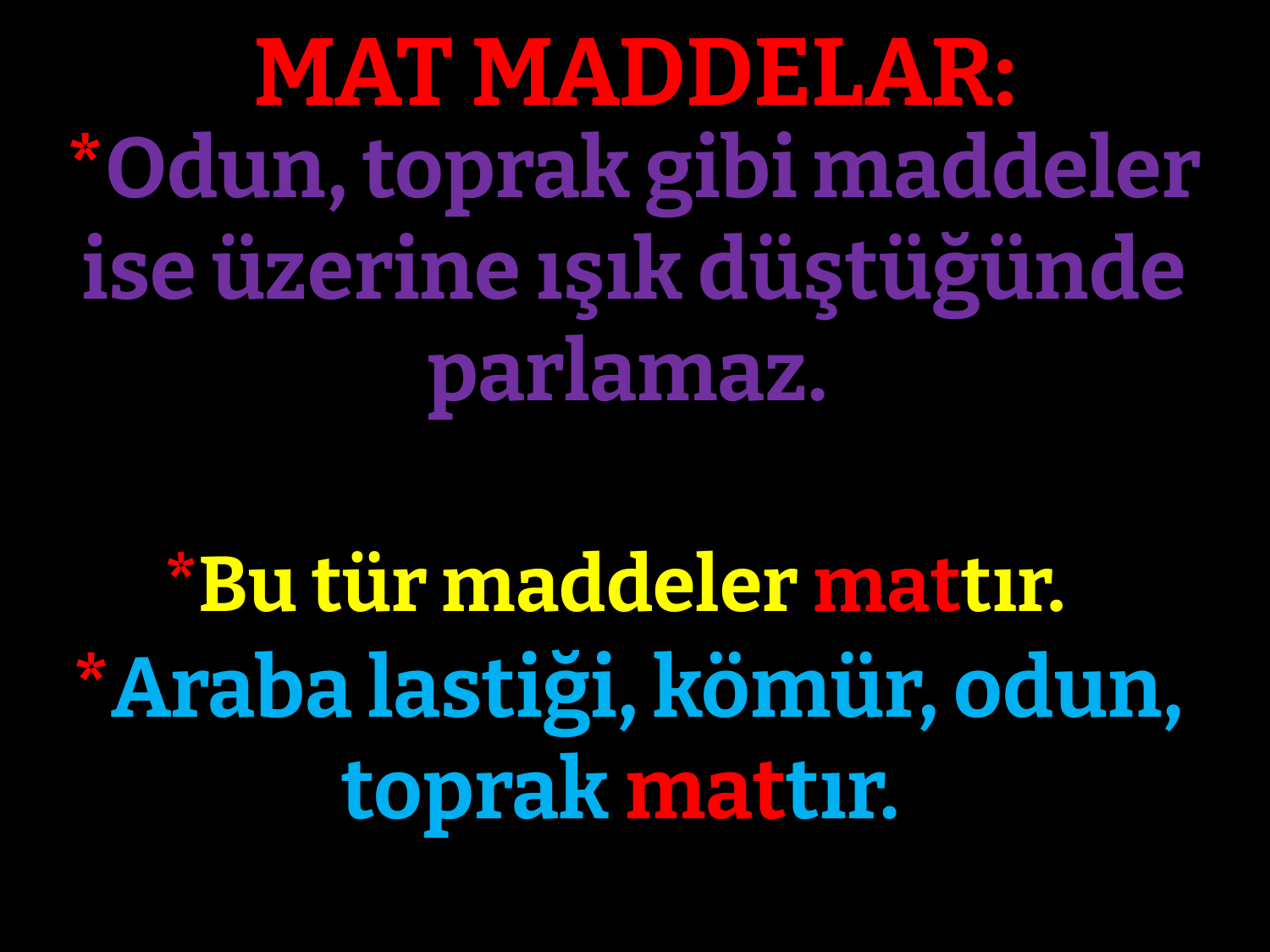

MAT MADDELAR:
*Odun, toprak gibi maddeler ise üzerine ışık düştüğünde parlamaz.
#
*Bu tür maddeler mattır.
*Araba lastiği, kömür, odun, toprak mattır.